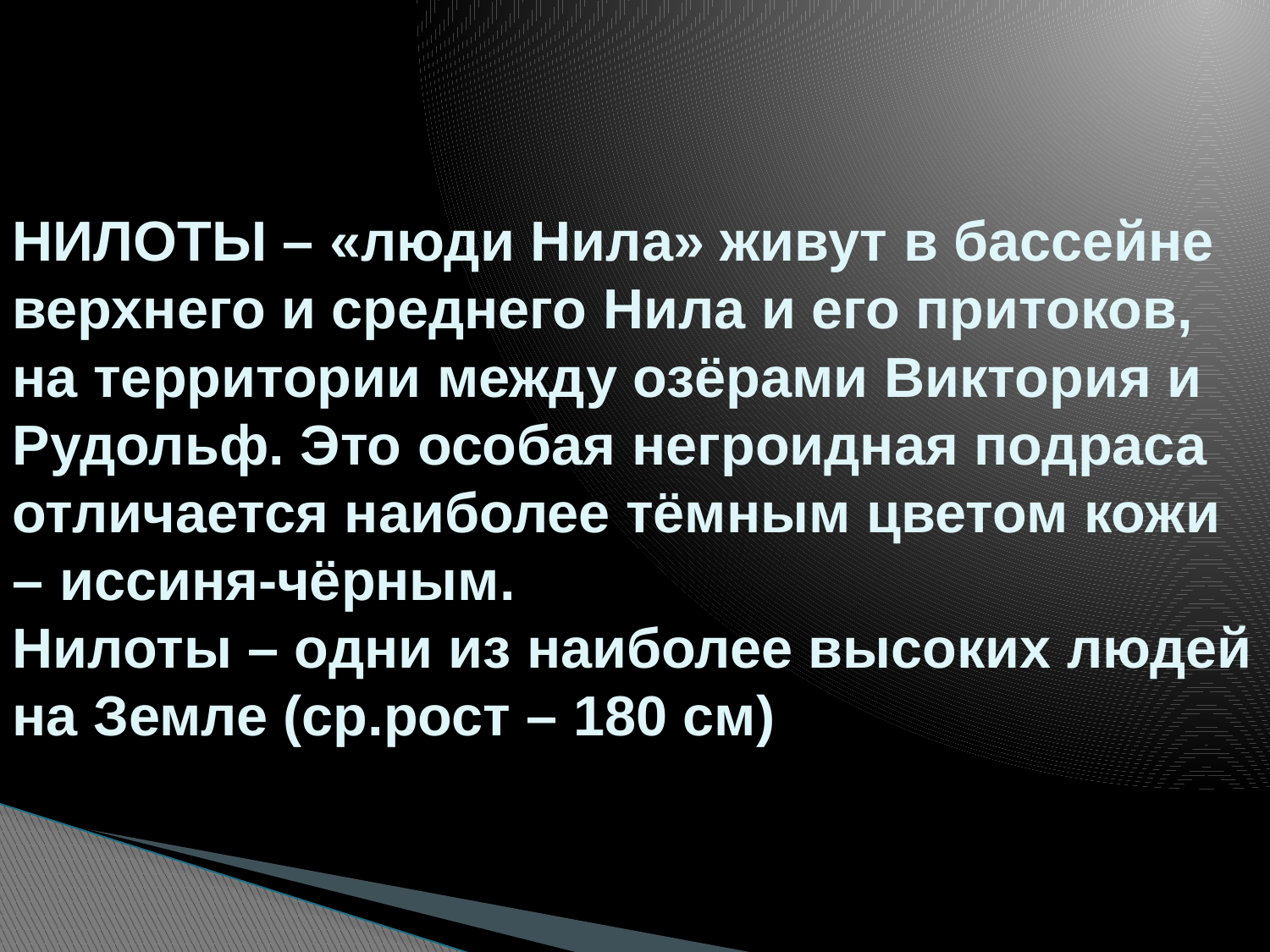

# НИЛОТЫ – «люди Нила» живут в бассейне верхнего и среднего Нила и его притоков, на территории между озёрами Виктория и Рудольф. Это особая негроидная подраса отличается наиболее тёмным цветом кожи – иссиня-чёрным. Нилоты – одни из наиболее высоких людей на Земле (ср.рост – 180 см)